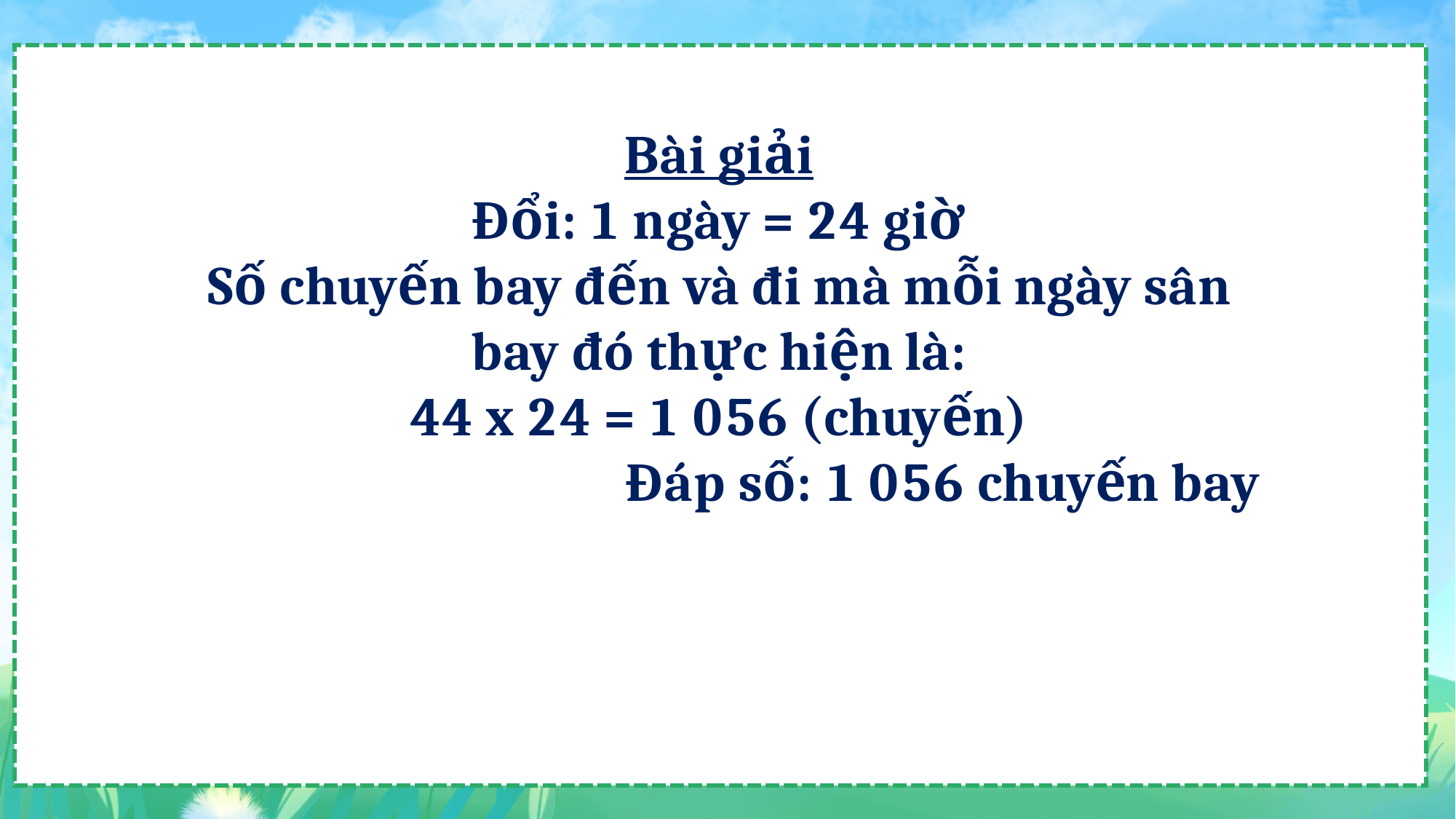

Bài giải
Đổi: 1 ngày = 24 giờ
Số chuyến bay đến và đi mà mỗi ngày sân bay đó thực hiện là:
44 x 24 = 1 056 (chuyến)
Đáp số: 1 056 chuyến bay